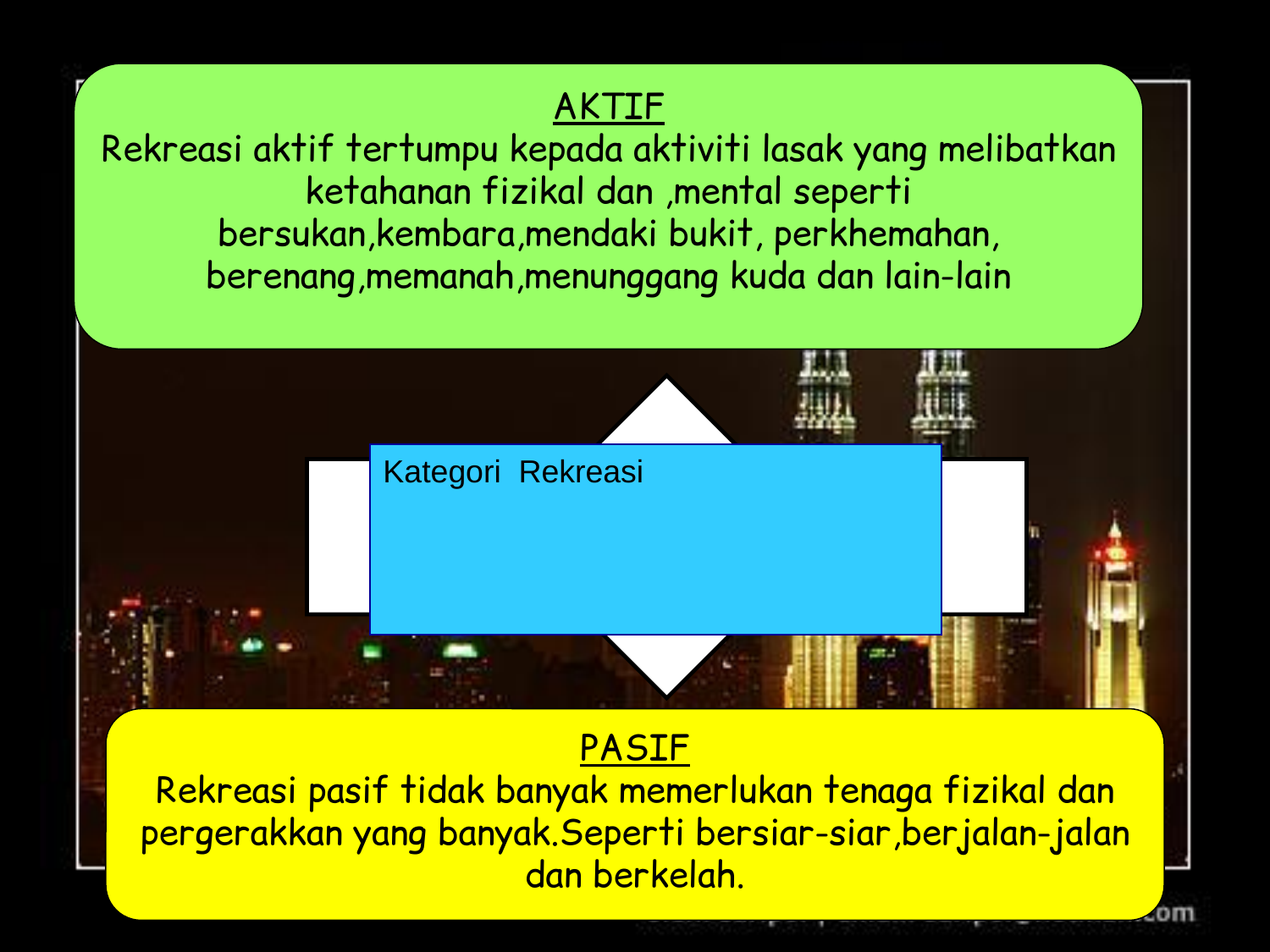

AKTIF
Rekreasi aktif tertumpu kepada aktiviti lasak yang melibatkan ketahanan fizikal dan ,mental seperti bersukan,kembara,mendaki bukit, perkhemahan, berenang,memanah,menunggang kuda dan lain-lain

Kategori  Rekreasi
PASIF
Rekreasi pasif tidak banyak memerlukan tenaga fizikal dan pergerakkan yang banyak.Seperti bersiar-siar,berjalan-jalan dan berkelah.